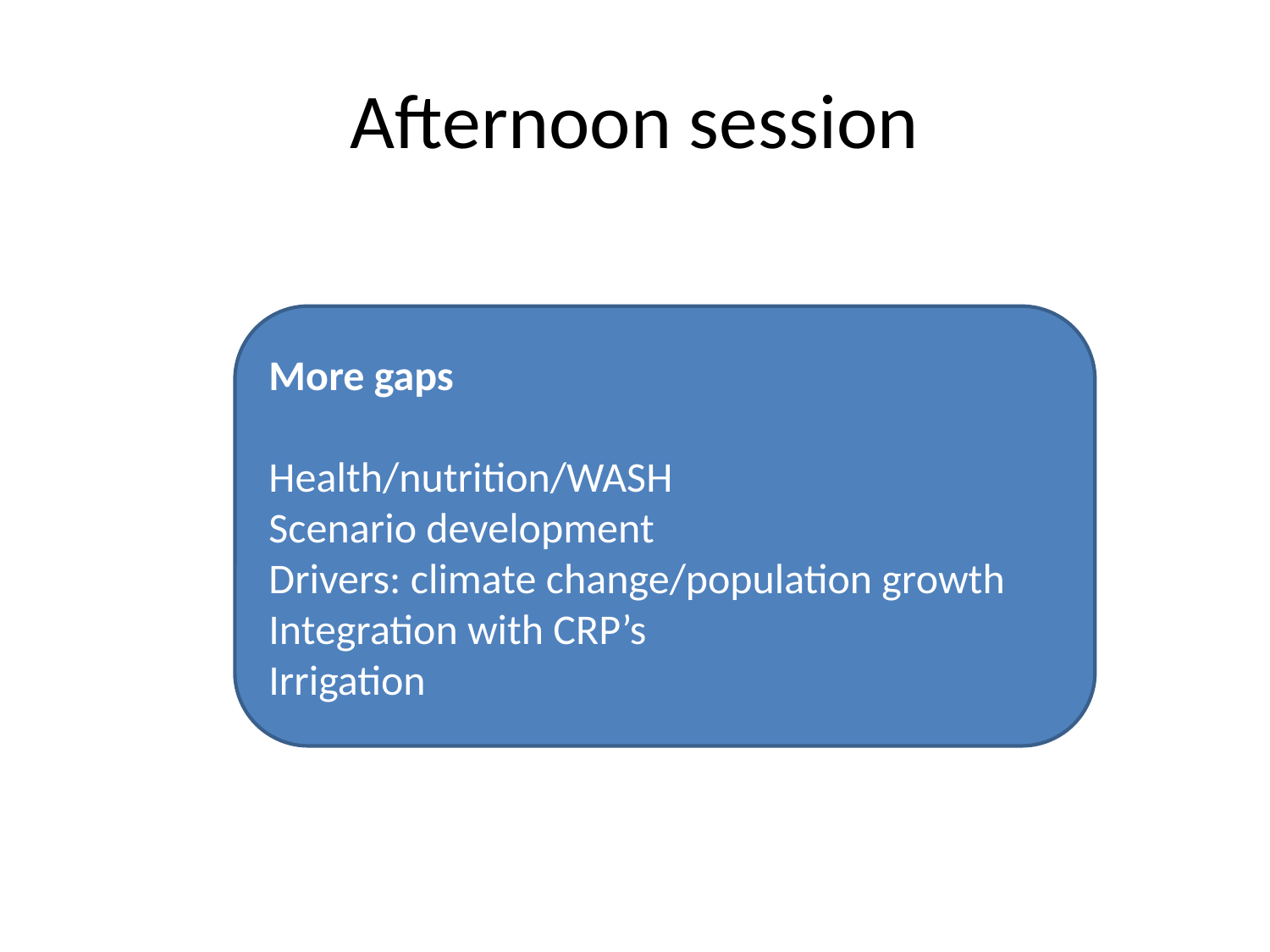

# Afternoon session
More gaps

Health/nutrition/WASH
Scenario development
Drivers: climate change/population growth
Integration with CRP’s
Irrigation